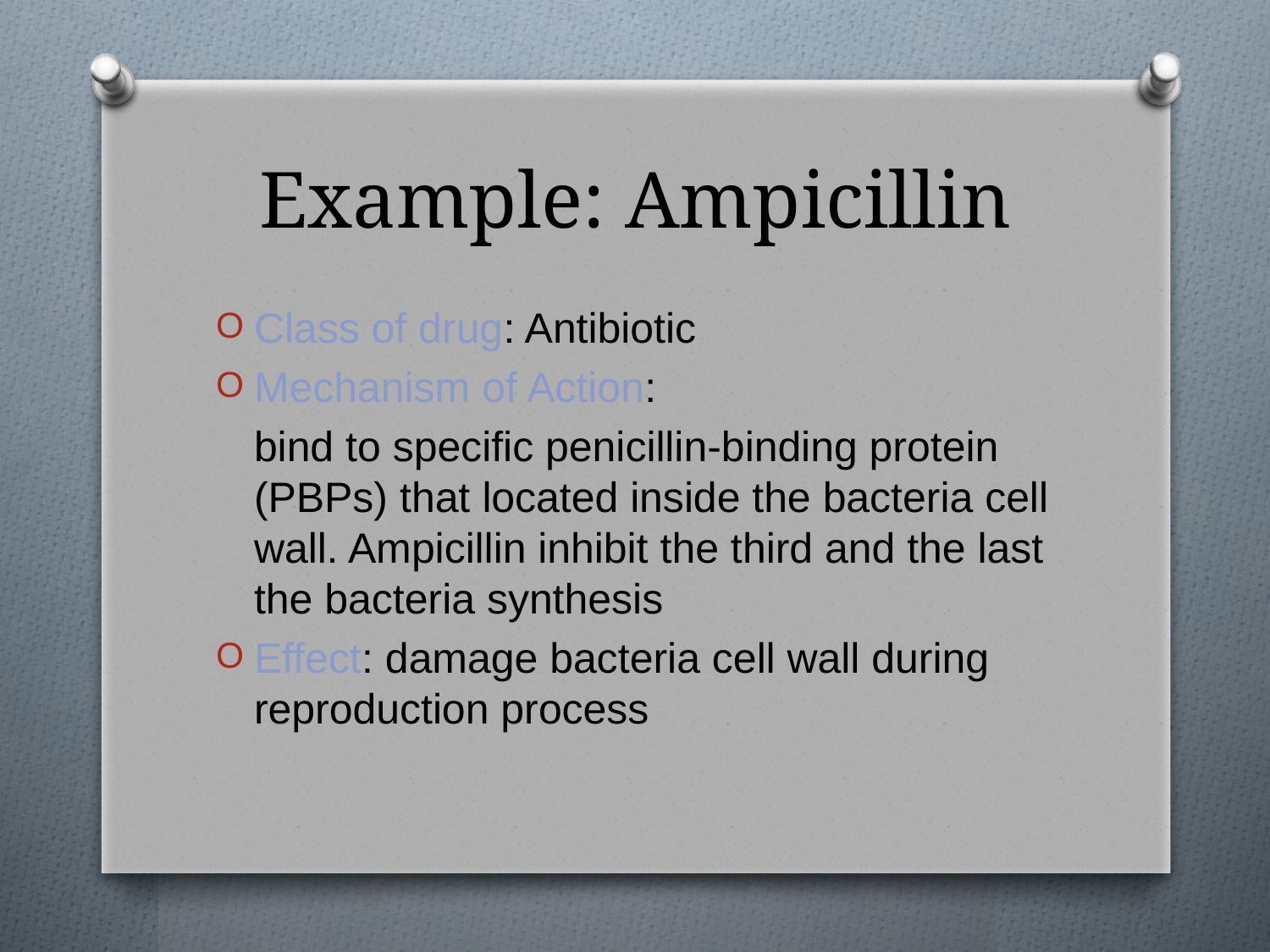

# Example: Ampicillin
Class of drug: Antibiotic
Mechanism of Action:
	bind to specific penicillin-binding protein (PBPs) that located inside the bacteria cell wall. Ampicillin inhibit the third and the last the bacteria synthesis
Effect: damage bacteria cell wall during reproduction process